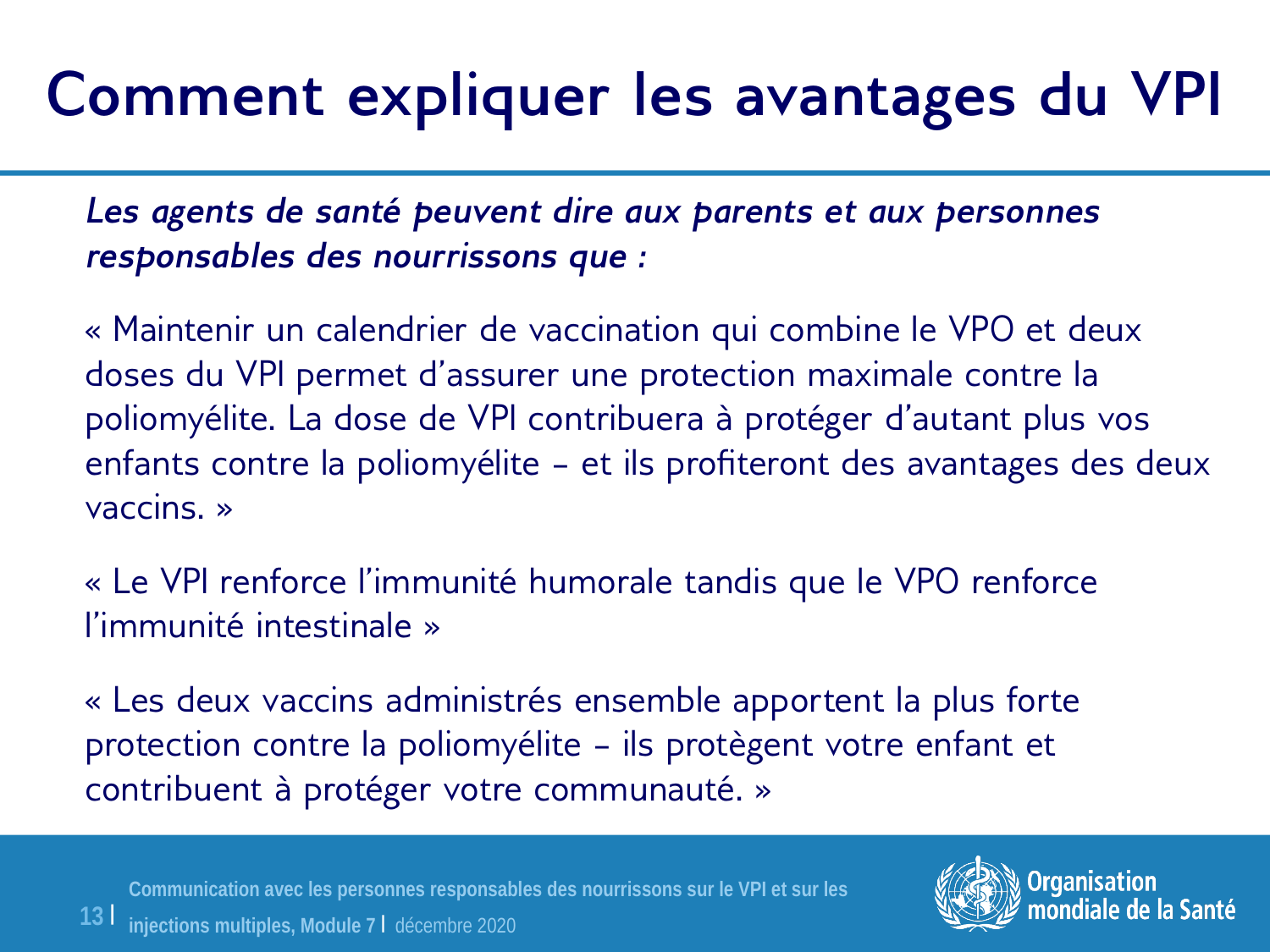

Comment expliquer les avantages du VPI
Les agents de santé peuvent dire aux parents et aux personnes responsables des nourrissons que :
« Maintenir un calendrier de vaccination qui combine le VPO et deux doses du VPI permet d’assurer une protection maximale contre la poliomyélite. La dose de VPI contribuera à protéger d’autant plus vos enfants contre la poliomyélite – et ils profiteront des avantages des deux vaccins. »
« Le VPI renforce l’immunité humorale tandis que le VPO renforce l’immunité intestinale »
« Les deux vaccins administrés ensemble apportent la plus forte protection contre la poliomyélite – ils protègent votre enfant et contribuent à protéger votre communauté. »